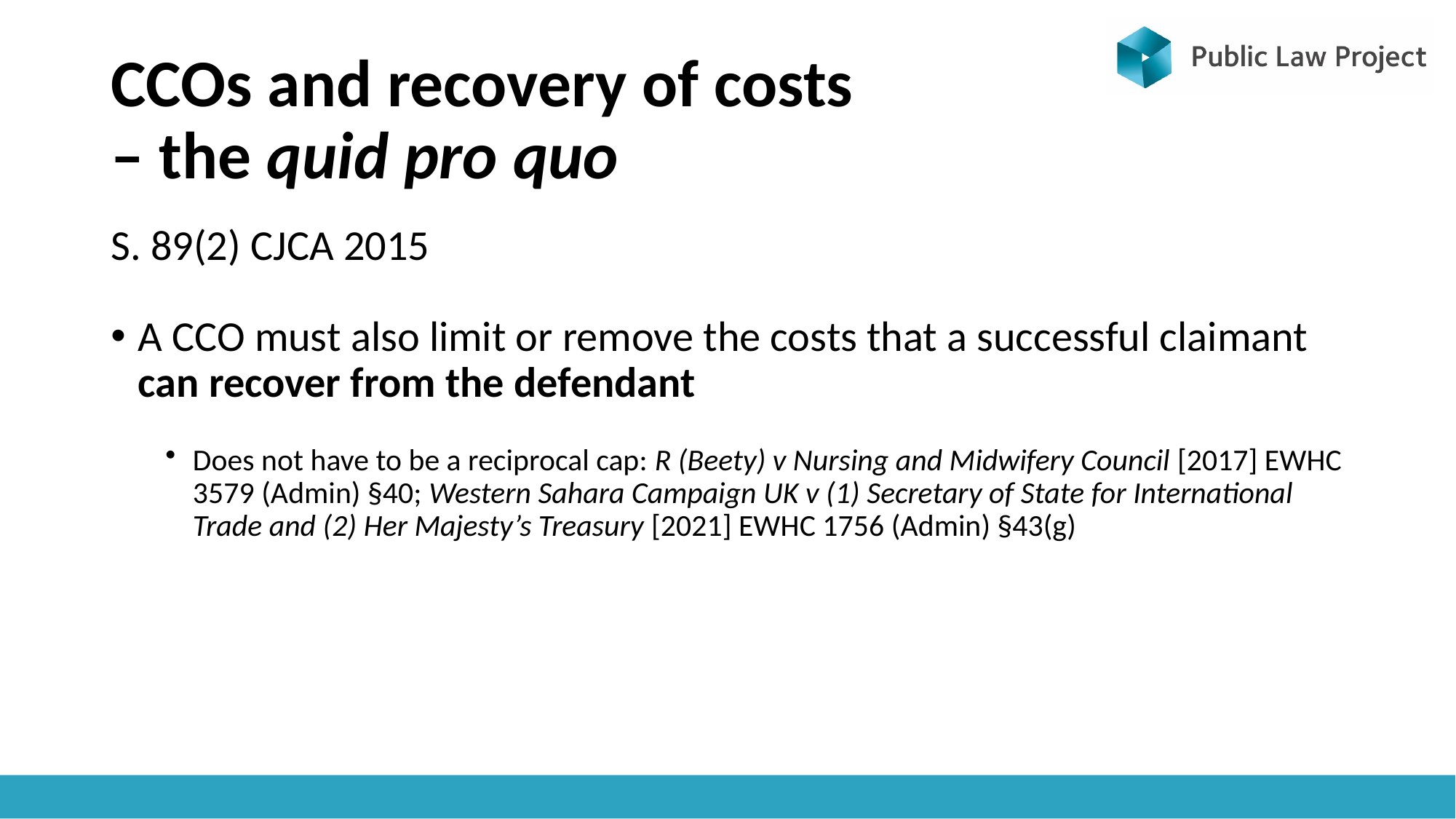

# CCOs and recovery of costs – the quid pro quo
S. 89(2) CJCA 2015
A CCO must also limit or remove the costs that a successful claimant can recover from the defendant
Does not have to be a reciprocal cap: R (Beety) v Nursing and Midwifery Council [2017] EWHC 3579 (Admin) §40; Western Sahara Campaign UK v (1) Secretary of State for International Trade and (2) Her Majesty’s Treasury [2021] EWHC 1756 (Admin) §43(g)